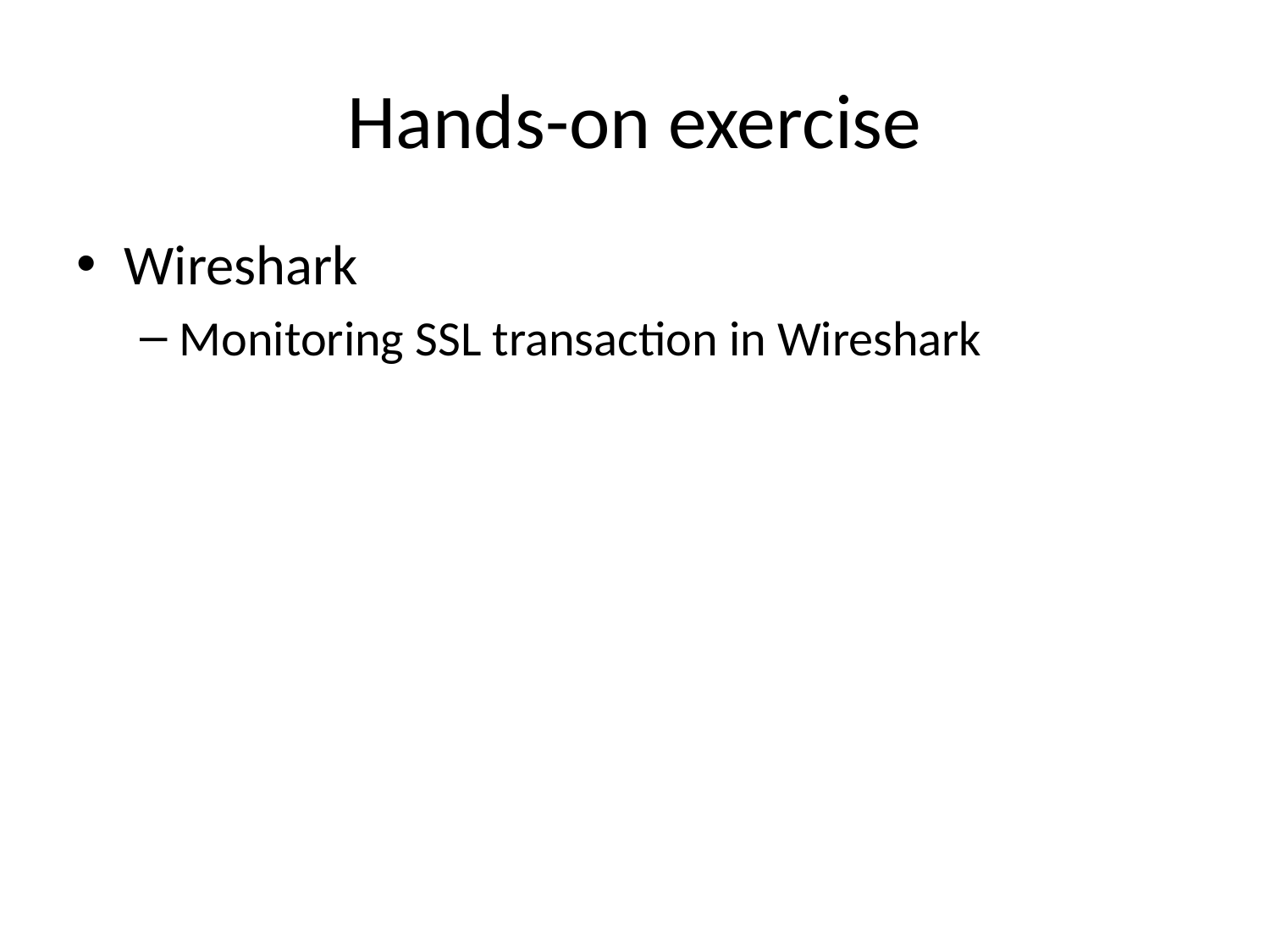

# Hands-on exercise
Wireshark
Monitoring SSL transaction in Wireshark